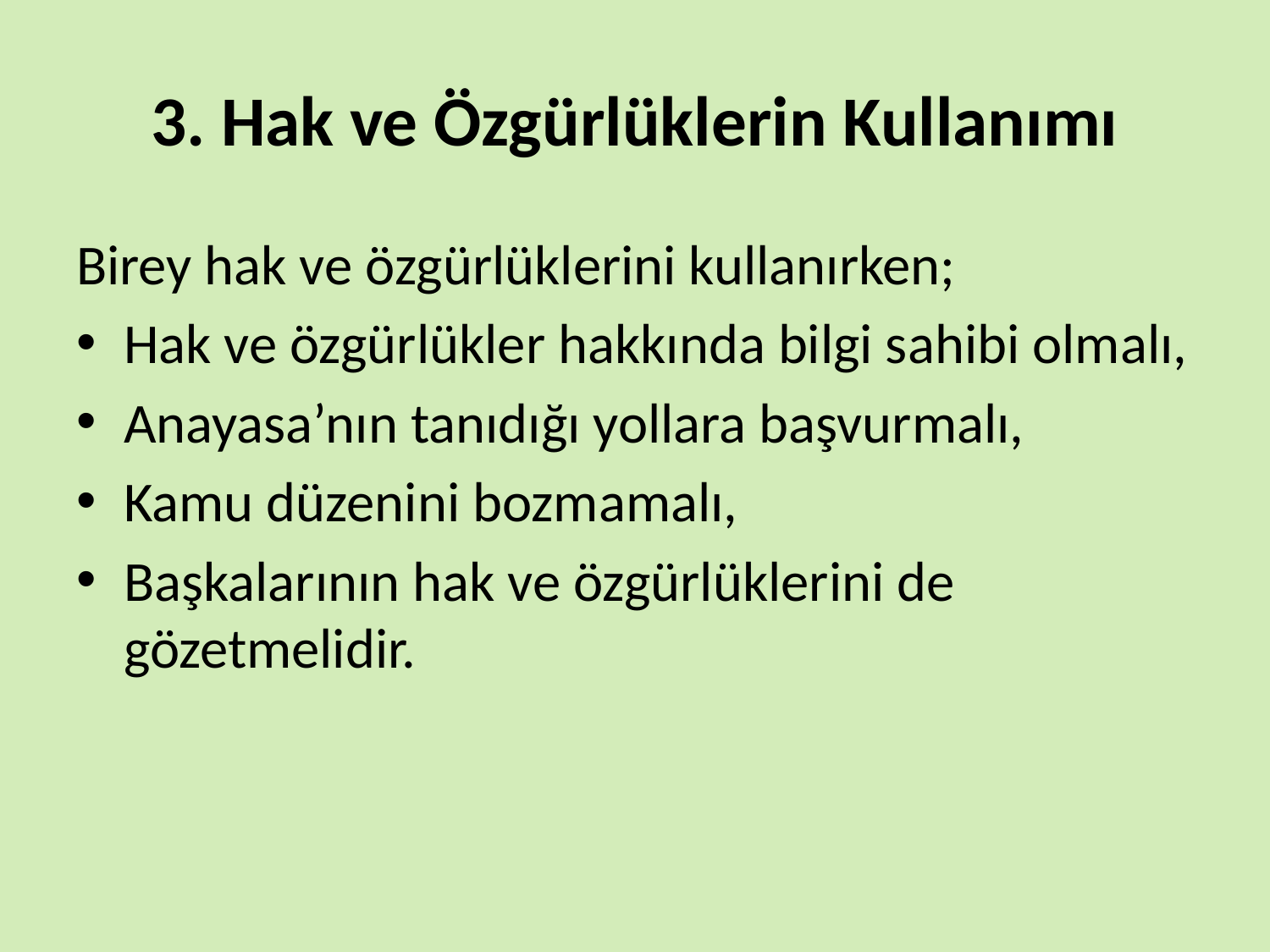

# 3. Hak ve Özgürlüklerin Kullanımı
Birey hak ve özgürlüklerini kullanırken;
Hak ve özgürlükler hakkında bilgi sahibi olmalı,
Anayasa’nın tanıdığı yollara başvurmalı,
Kamu düzenini bozmamalı,
Başkalarının hak ve özgürlüklerini de gözetmelidir.